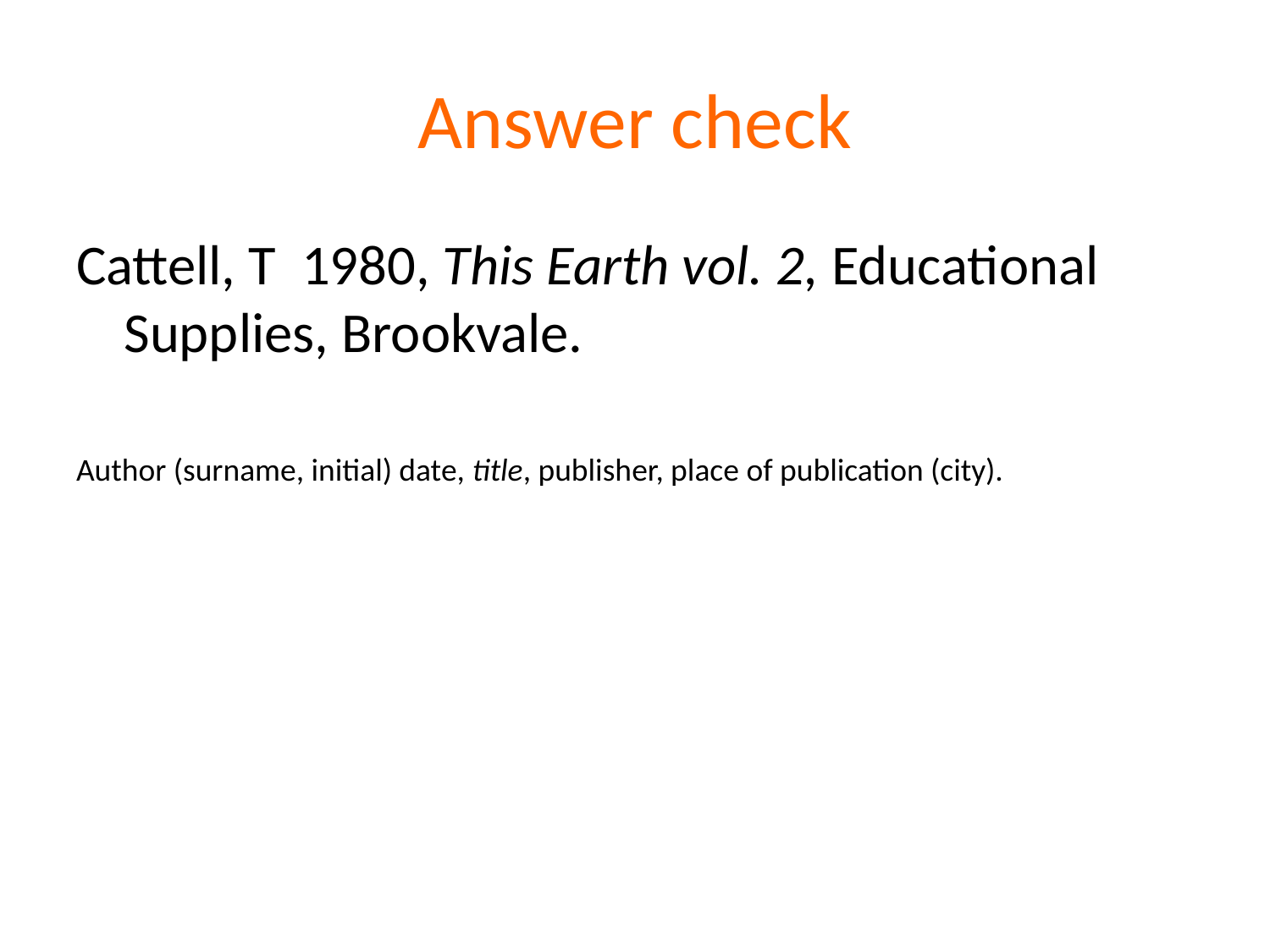

# Answer check
Cattell, T  1980, This Earth vol. 2, Educational Supplies, Brookvale.

Author (surname, initial) date, title, publisher, place of publication (city).